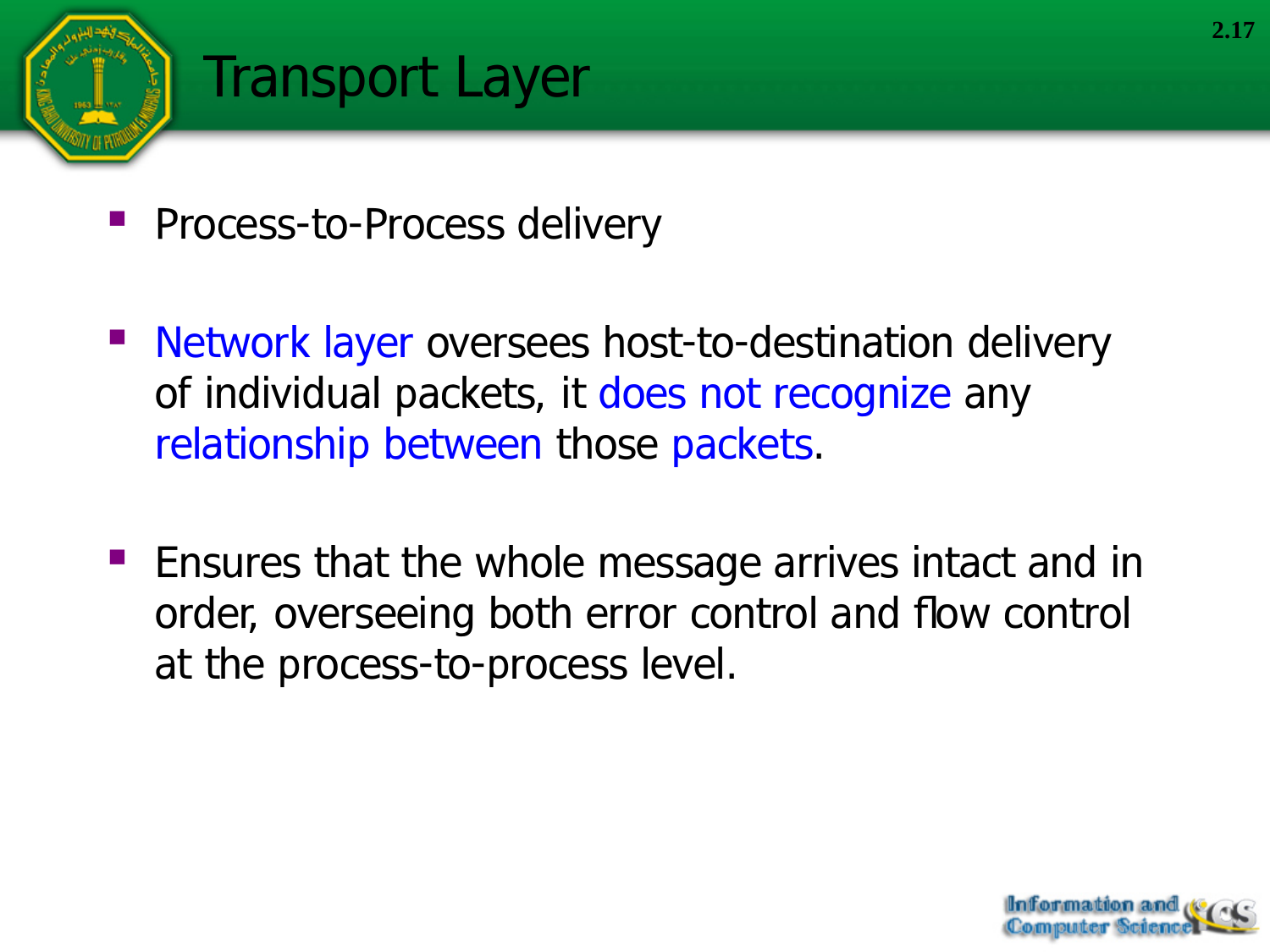

2.17
# Transport Layer
Process-to-Process delivery

Network layer oversees host-to-destination delivery of individual packets, it does not recognize any relationship between those packets.

Ensures that the whole message arrives intact and in order, overseeing both error control and flow control at the process-to-process level.